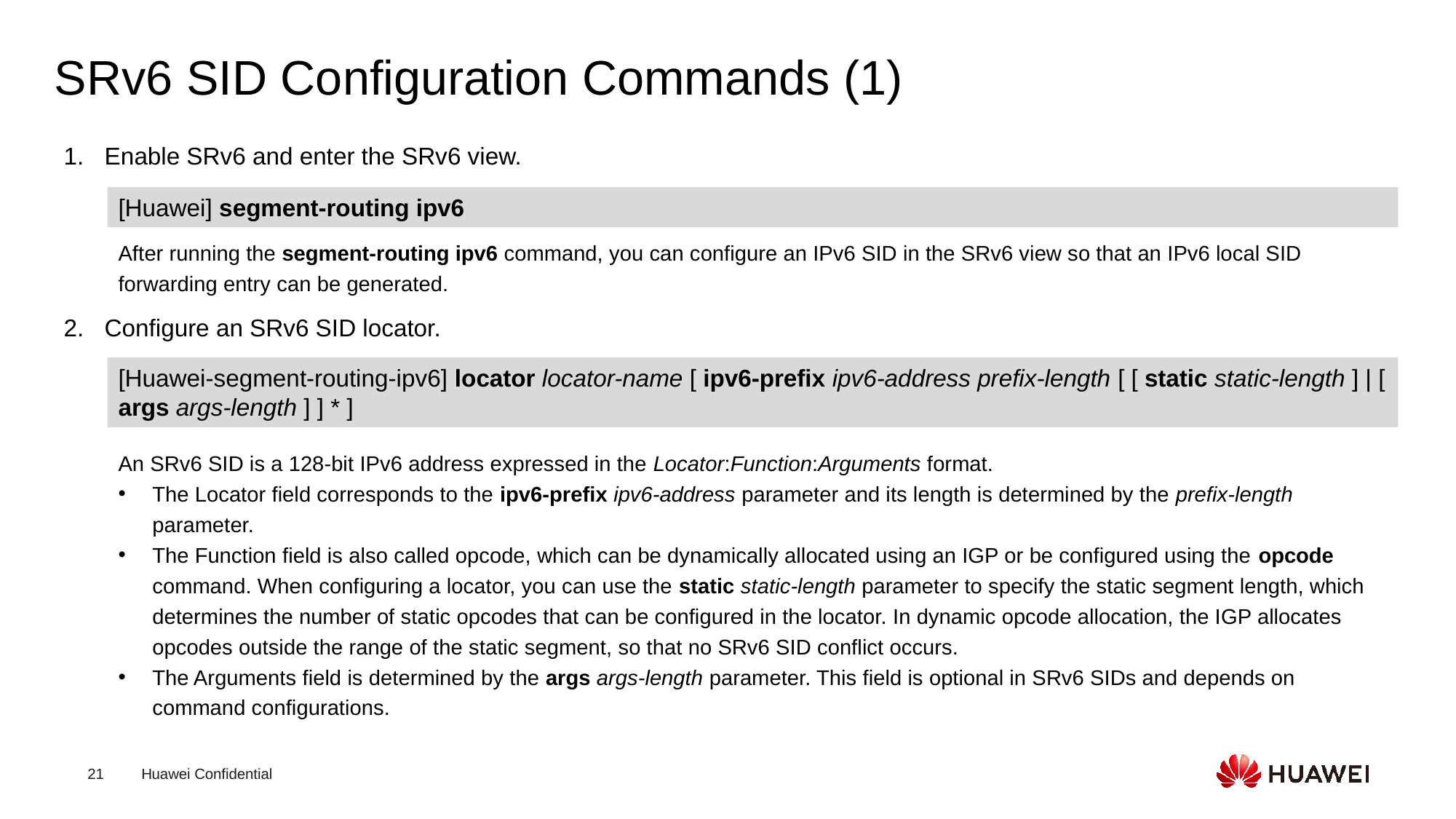

# SRv6 SID Configuration Commands (1)
Enable SRv6 and enter the SRv6 view.
[Huawei] segment-routing ipv6
After running the segment-routing ipv6 command, you can configure an IPv6 SID in the SRv6 view so that an IPv6 local SID forwarding entry can be generated.
Configure an SRv6 SID locator.
[Huawei-segment-routing-ipv6] locator locator-name [ ipv6-prefix ipv6-address prefix-length [ [ static static-length ] | [ args args-length ] ] * ]
An SRv6 SID is a 128-bit IPv6 address expressed in the Locator:Function:Arguments format.
The Locator field corresponds to the ipv6-prefix ipv6-address parameter and its length is determined by the prefix-length parameter.
The Function field is also called opcode, which can be dynamically allocated using an IGP or be configured using the opcode command. When configuring a locator, you can use the static static-length parameter to specify the static segment length, which determines the number of static opcodes that can be configured in the locator. In dynamic opcode allocation, the IGP allocates opcodes outside the range of the static segment, so that no SRv6 SID conflict occurs.
The Arguments field is determined by the args args-length parameter. This field is optional in SRv6 SIDs and depends on command configurations.